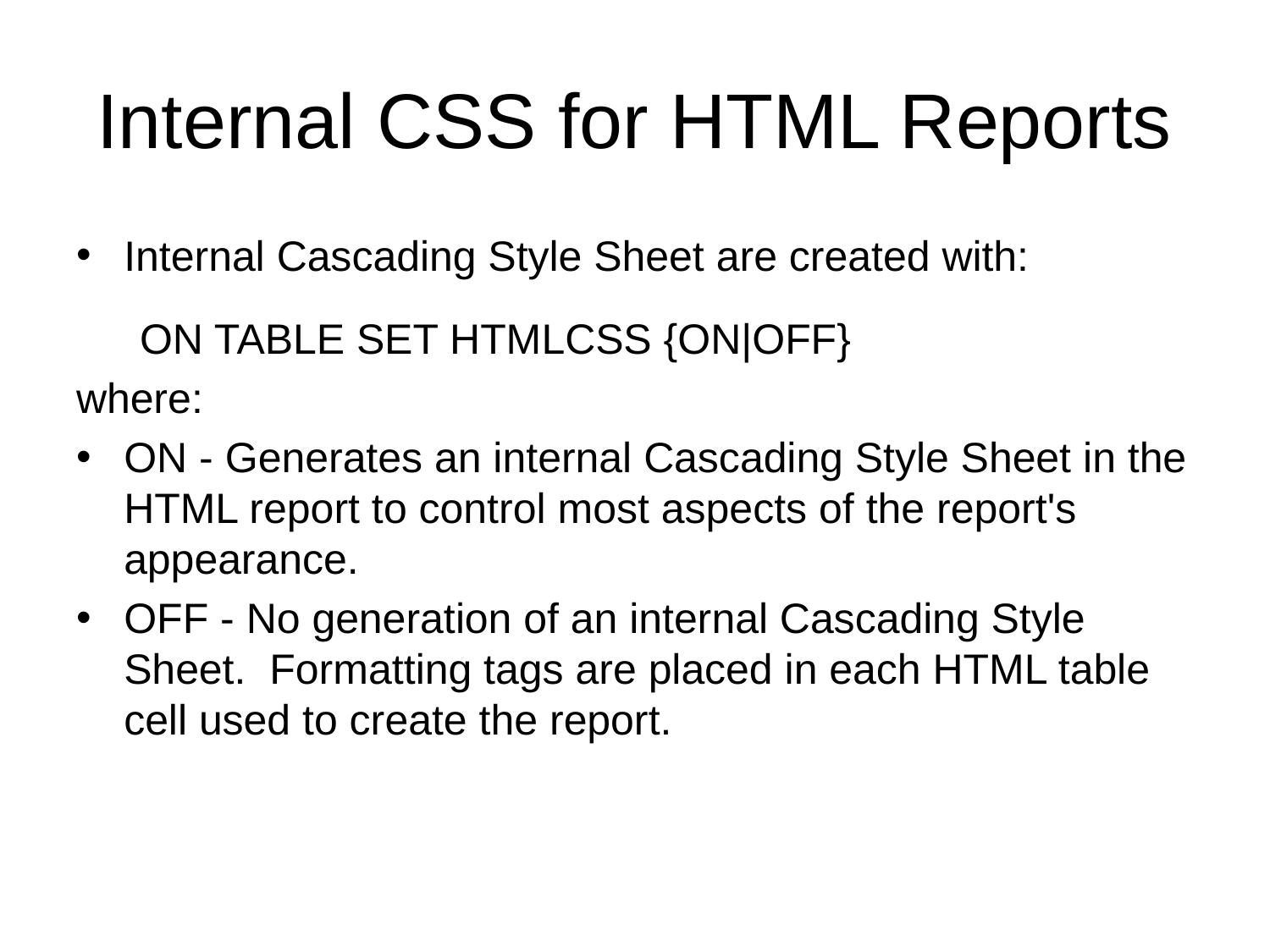

# Internal CSS for HTML Reports
Internal Cascading Style Sheet are created with:

ON TABLE SET HTMLCSS {ON|OFF}
where:
ON - Generates an internal Cascading Style Sheet in the HTML report to control most aspects of the report's appearance.
OFF - No generation of an internal Cascading Style Sheet.  Formatting tags are placed in each HTML table cell used to create the report.